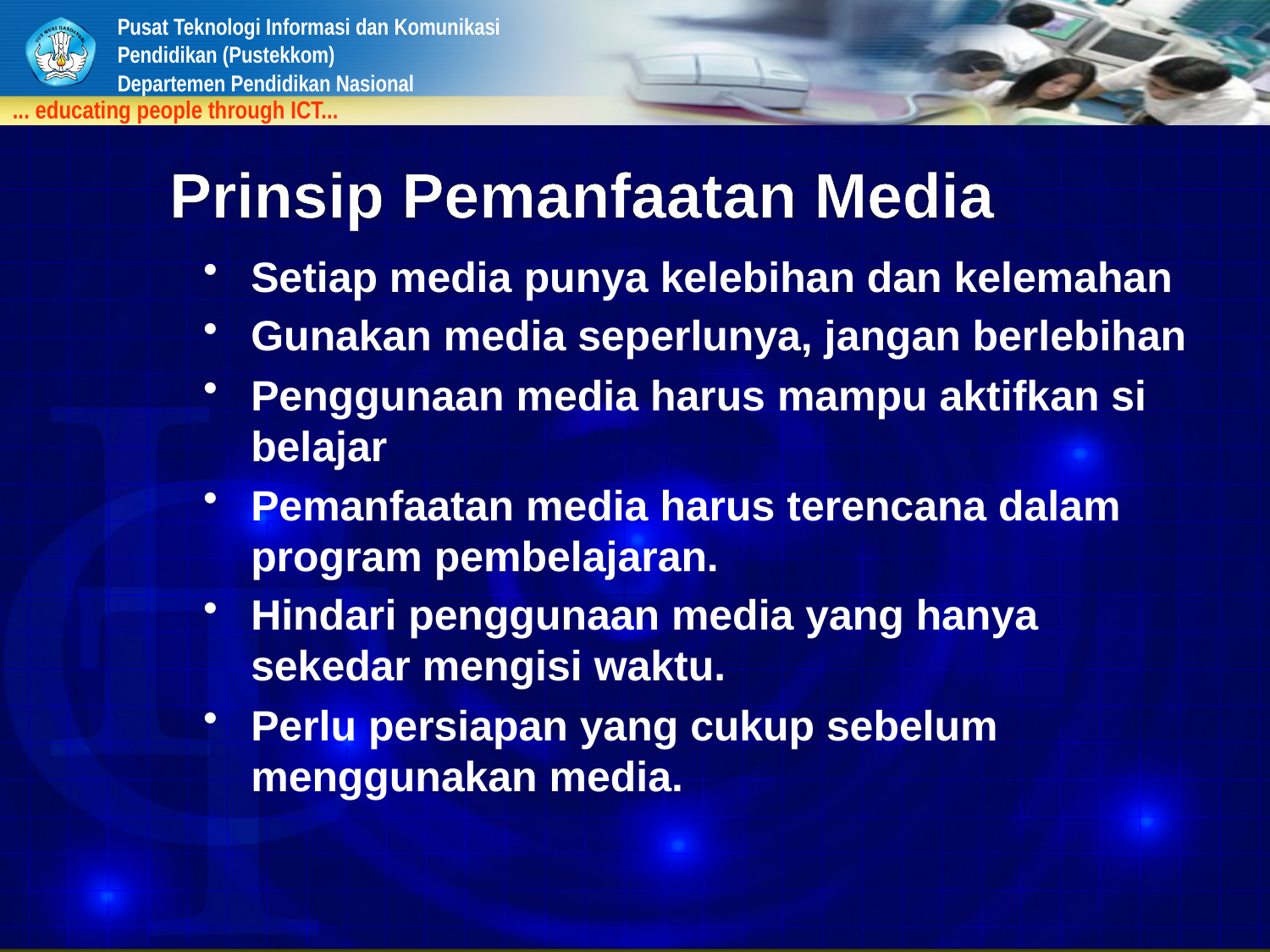

Prinsip Pemanfaatan Media
Setiap media punya kelebihan dan kelemahan
Gunakan media seperlunya, jangan berlebihan
Penggunaan media harus mampu aktifkan si belajar
Pemanfaatan media harus terencana dalam program pembelajaran.
Hindari penggunaan media yang hanya sekedar mengisi waktu.
Perlu persiapan yang cukup sebelum menggunakan media.